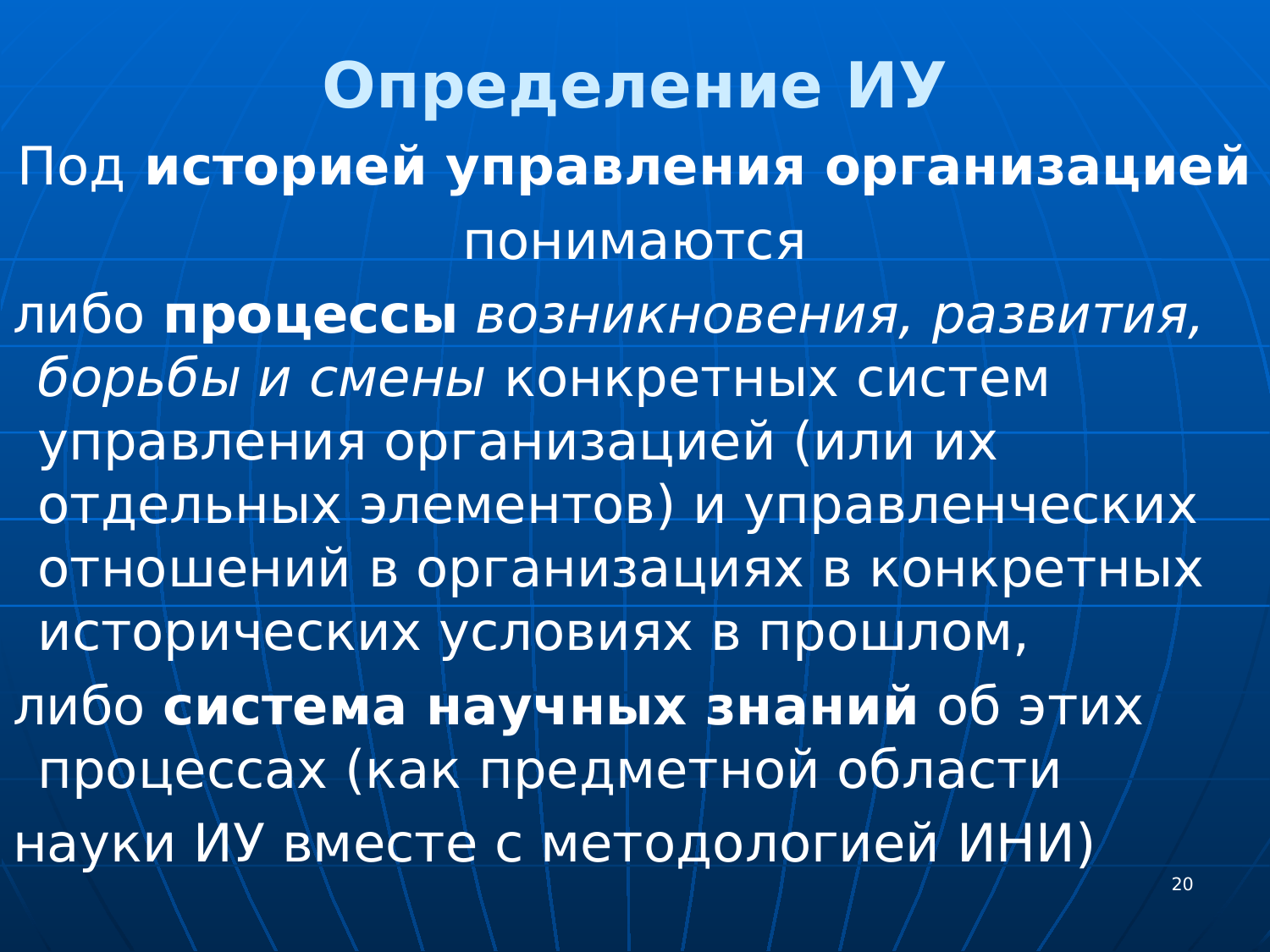

# Определение ИУ
Под историей управления организацией
понимаются
либо процессы возникновения, развития, борьбы и смены конкретных систем управления организацией (или их отдельных элементов) и управленческих отношений в организациях в конкретных исторических условиях в прошлом,
либо система научных знаний об этих процессах (как предметной области
науки ИУ вместе с методологией ИНИ)
20